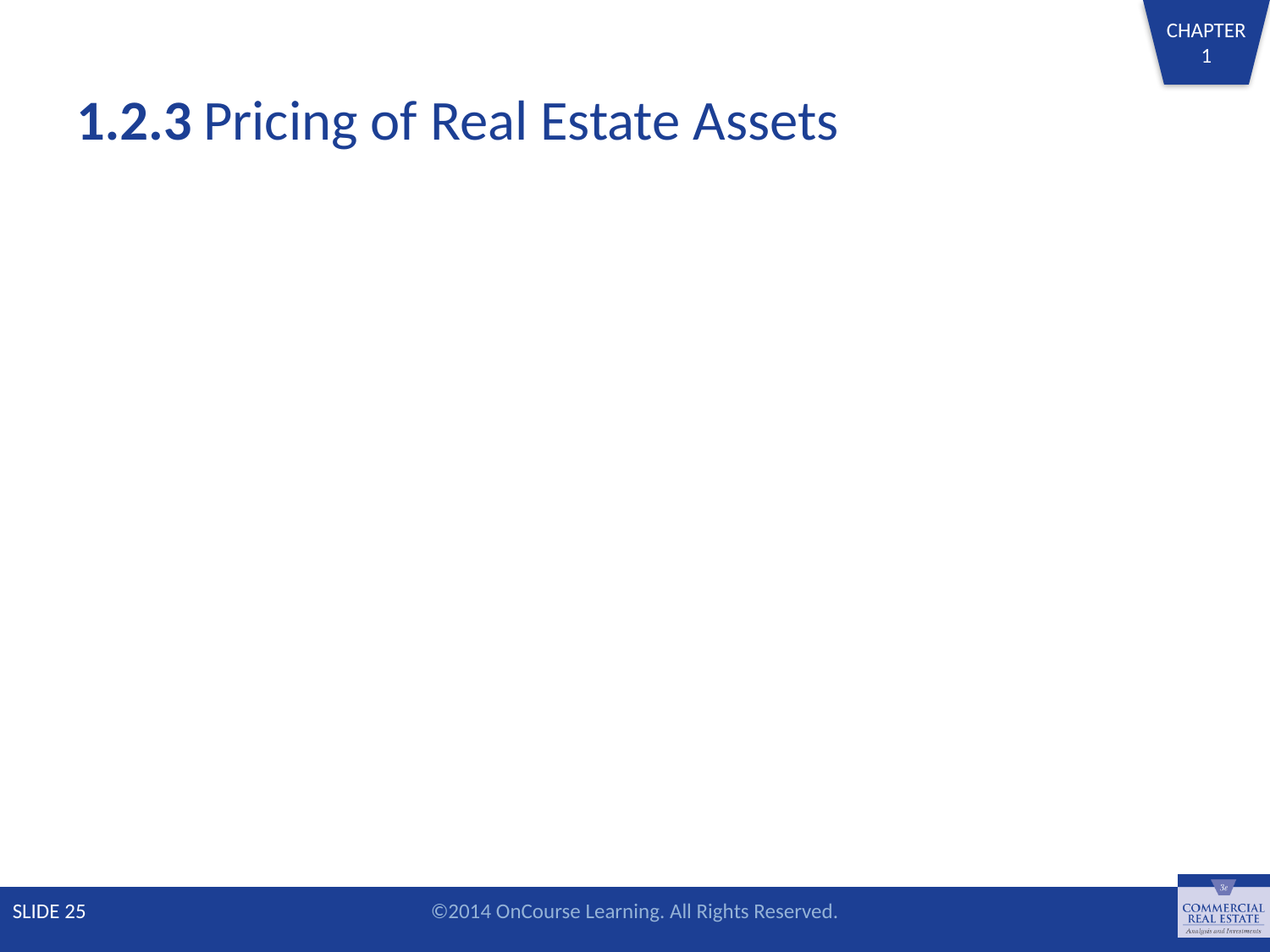

# 1.2.3	Pricing of Real Estate Assets

SLIDE 25